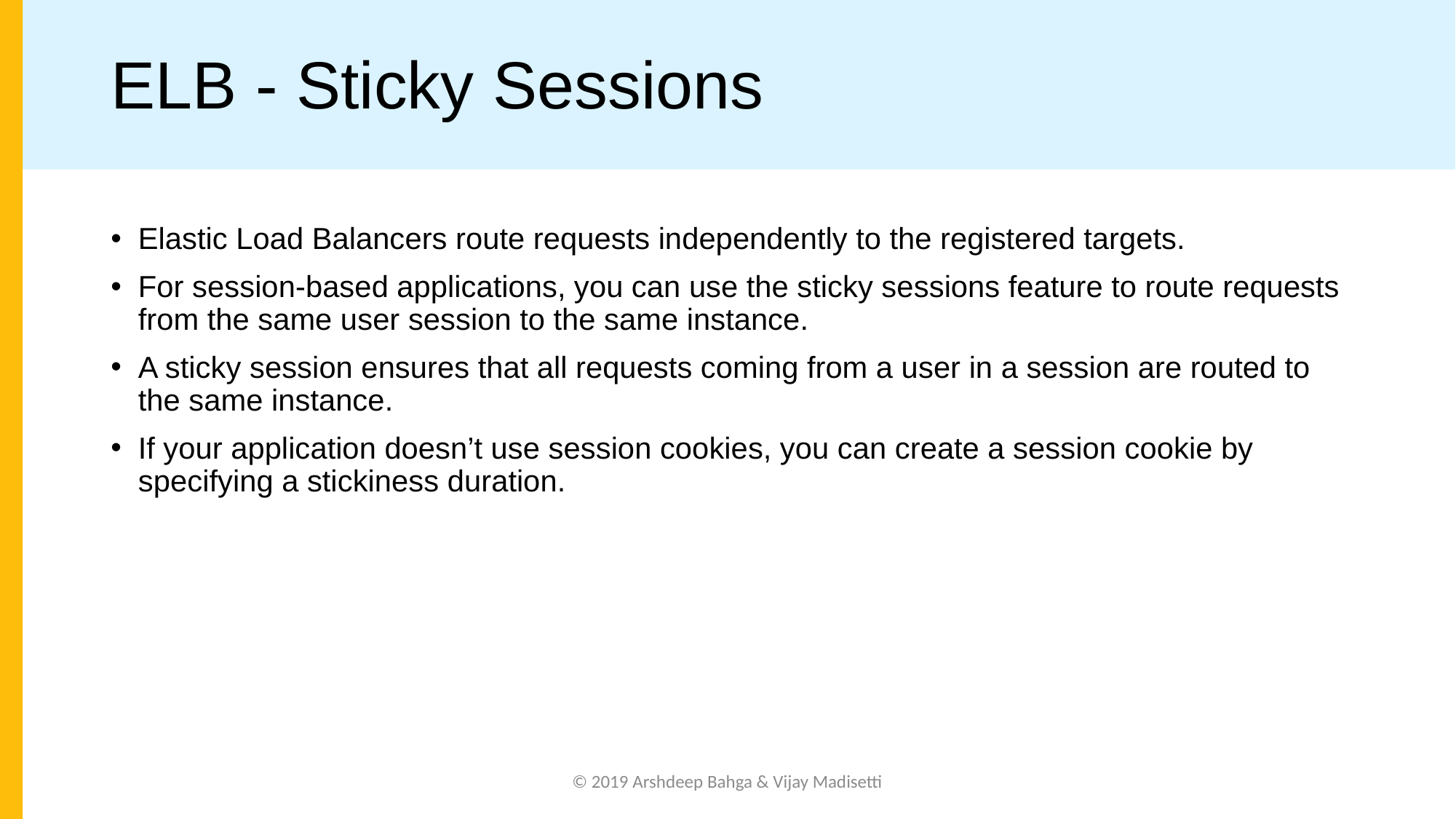

# ELB - Sticky Sessions
Elastic Load Balancers route requests independently to the registered targets.
For session-based applications, you can use the sticky sessions feature to route requests from the same user session to the same instance.
A sticky session ensures that all requests coming from a user in a session are routed to the same instance.
If your application doesn’t use session cookies, you can create a session cookie by specifying a stickiness duration.
© 2019 Arshdeep Bahga & Vijay Madisetti